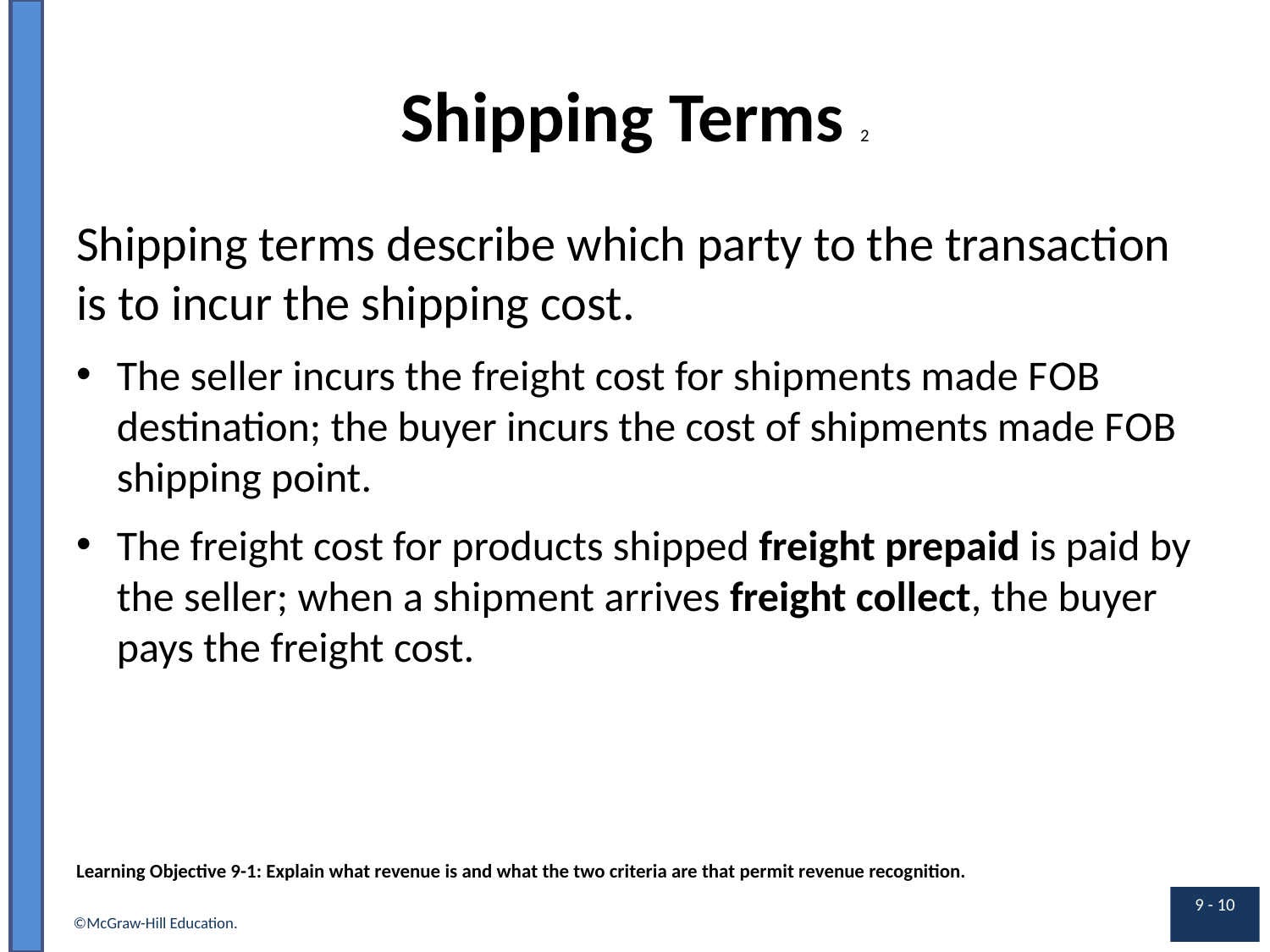

# Shipping Terms 2
Shipping terms describe which party to the transaction is to incur the shipping cost.
The seller incurs the freight cost for shipments made F O B destination; the buyer incurs the cost of shipments made F O B shipping point.
The freight cost for products shipped freight prepaid is paid by the seller; when a shipment arrives freight collect, the buyer pays the freight cost.
Learning Objective 9-1: Explain what revenue is and what the two criteria are that permit revenue recognition.